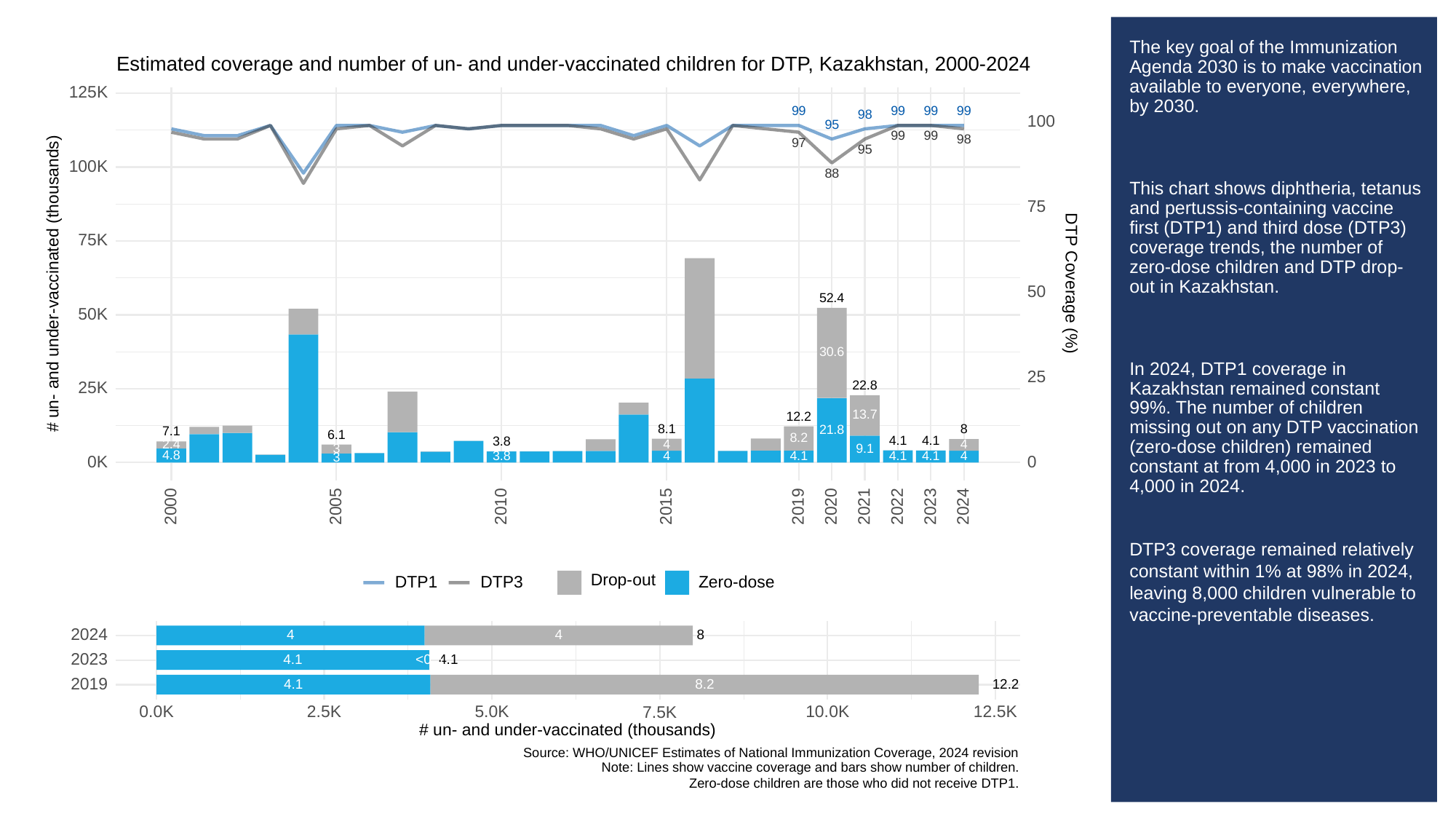

# The key goal of the Immunization Agenda 2030 is to make vaccination available to everyone, everywhere, by 2030.

This chart shows diphtheria, tetanus and pertussis-containing vaccine first (DTP1) and third dose (DTP3) coverage trends, the number of zero-dose children and DTP drop-out in Kazakhstan.

In 2024, DTP1 coverage in Kazakhstan remained constant 99%. The number of children missing out on any DTP vaccination (zero-dose children) remained constant at from 4,000 in 2023 to 4,000 in 2024.

DTP3 coverage remained relatively constant within 1% at 98% in 2024, leaving 8,000 children vulnerable to vaccine-preventable diseases.

Estimated coverage and number of un- and under-vaccinated children for DTP, Kazakhstan, 2000-2024
125K

99
99
99
99
98
100
95

99
99
98
97
95
100K

88
75

75K

# un- and under-vaccinated (thousands)
DTP Coverage (%)

50
52.4

50K

30.6

25

22.8
25K

13.7
12.2

8.1
8
21.8

7.1
6.1

8.2

4.1
4.1
3.8

4
4
2.4

9.1
3

4.8

4.1
4.1
4.1
4
4
3.8

3

0K
0

2023
2000
2005
2010
2015
2019
2020
2021
2022
2024

Drop-out
DTP3
Zero-dose
DTP1

2024
8
4
4

2023
<0.5
4.1
4.1

2019
8.2
4.1
12.2

0.0K
2.5K
5.0K
10.0K
12.5K
7.5K
# un- and under-vaccinated (thousands)
Source: WHO/UNICEF Estimates of National Immunization Coverage, 2024 revision
Note: Lines show vaccine coverage and bars show number of children.
Zero-dose children are those who did not receive DTP1.